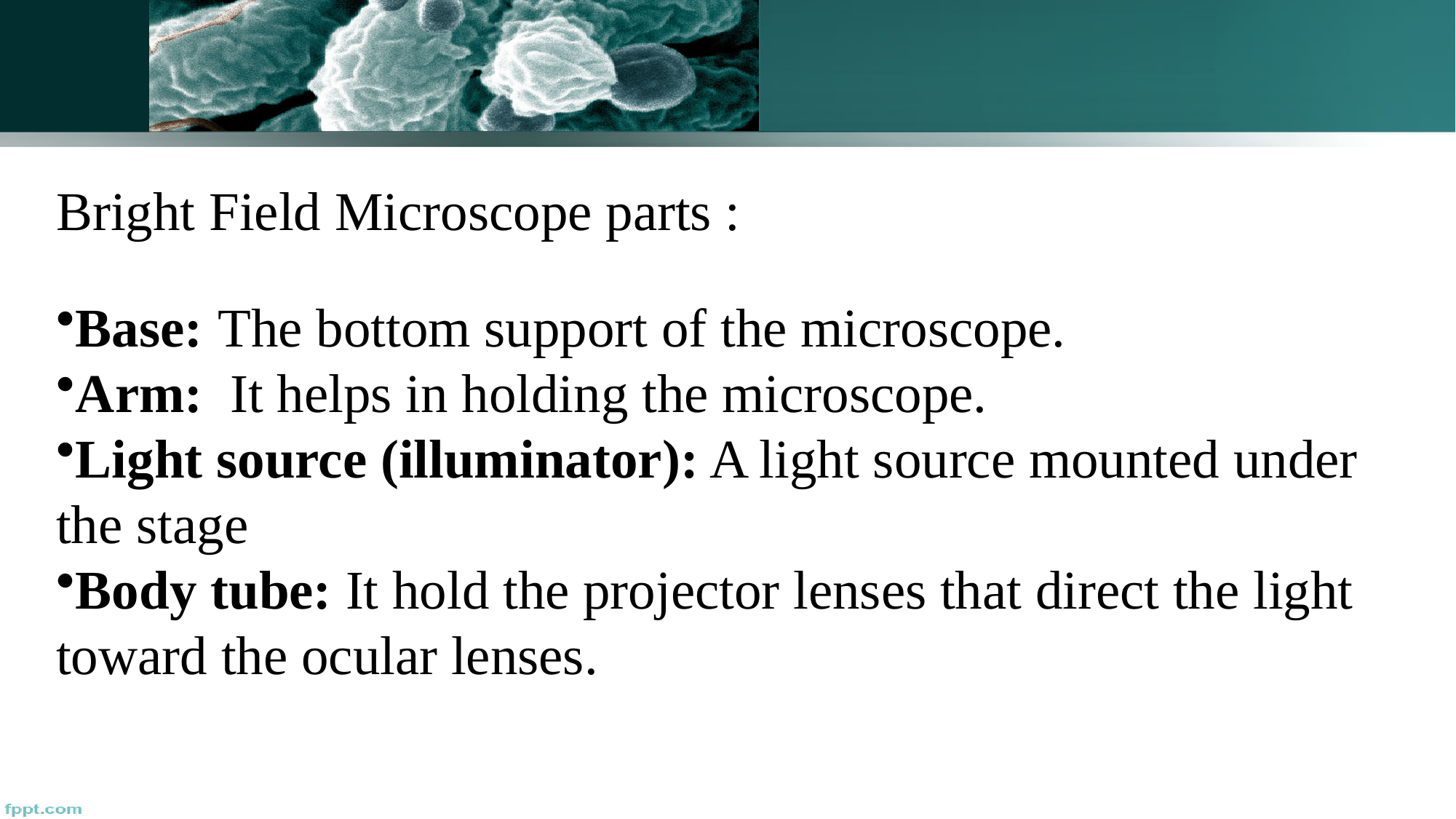

Bright Field Microscope parts :

Base: The bottom support of the microscope.
Arm:  It helps in holding the microscope.
Light source (illuminator): A light source mounted under the stage
Body tube: It hold the projector lenses that direct the light toward the ocular lenses.